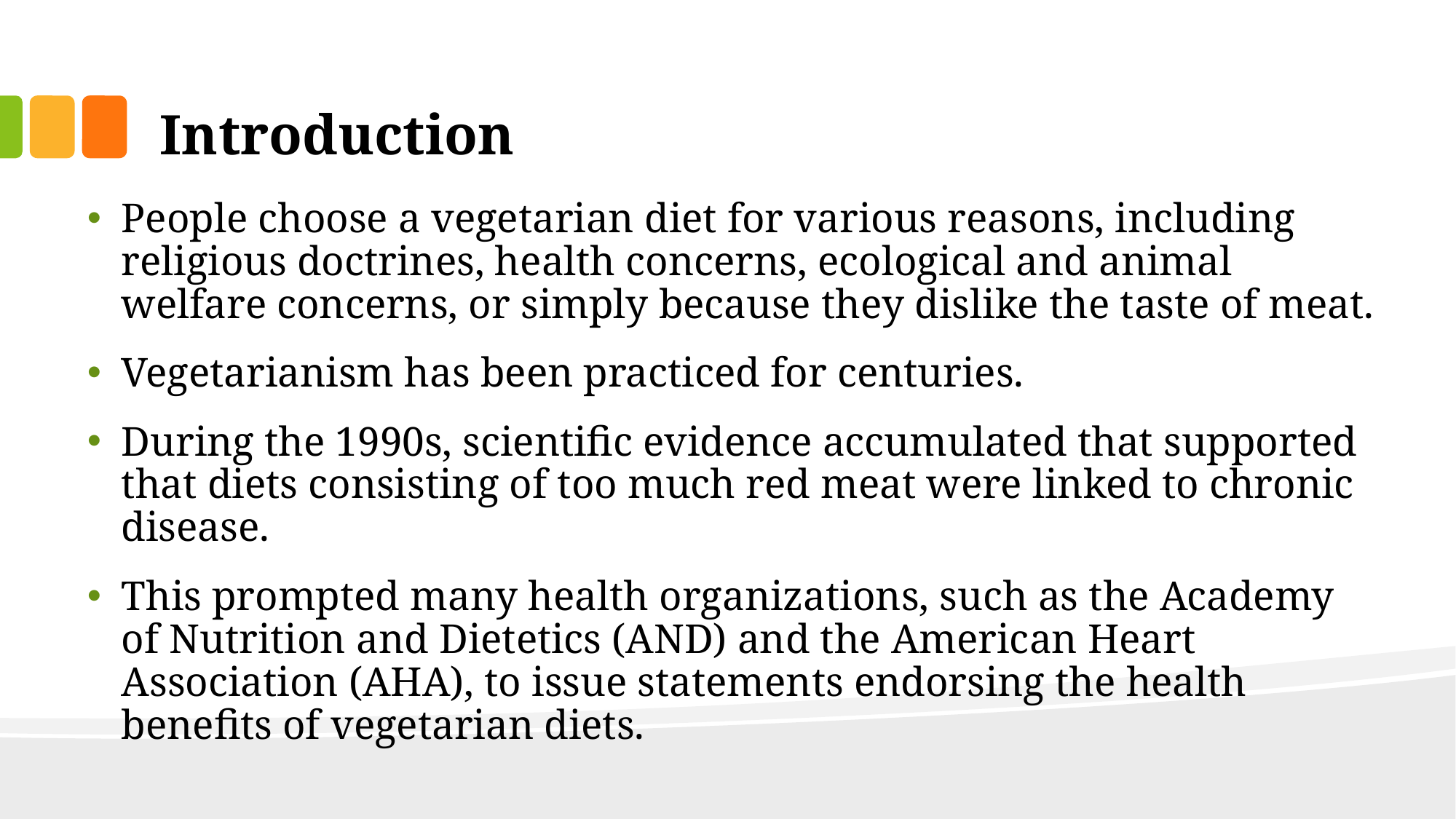

# Introduction
People choose a vegetarian diet for various reasons, including religious doctrines, health concerns, ecological and animal welfare concerns, or simply because they dislike the taste of meat.
Vegetarianism has been practiced for centuries.
During the 1990s, scientific evidence accumulated that supported that diets consisting of too much red meat were linked to chronic disease.
This prompted many health organizations, such as the Academy of Nutrition and Dietetics (AND) and the American Heart Association (AHA), to issue statements endorsing the health benefits of vegetarian diets.